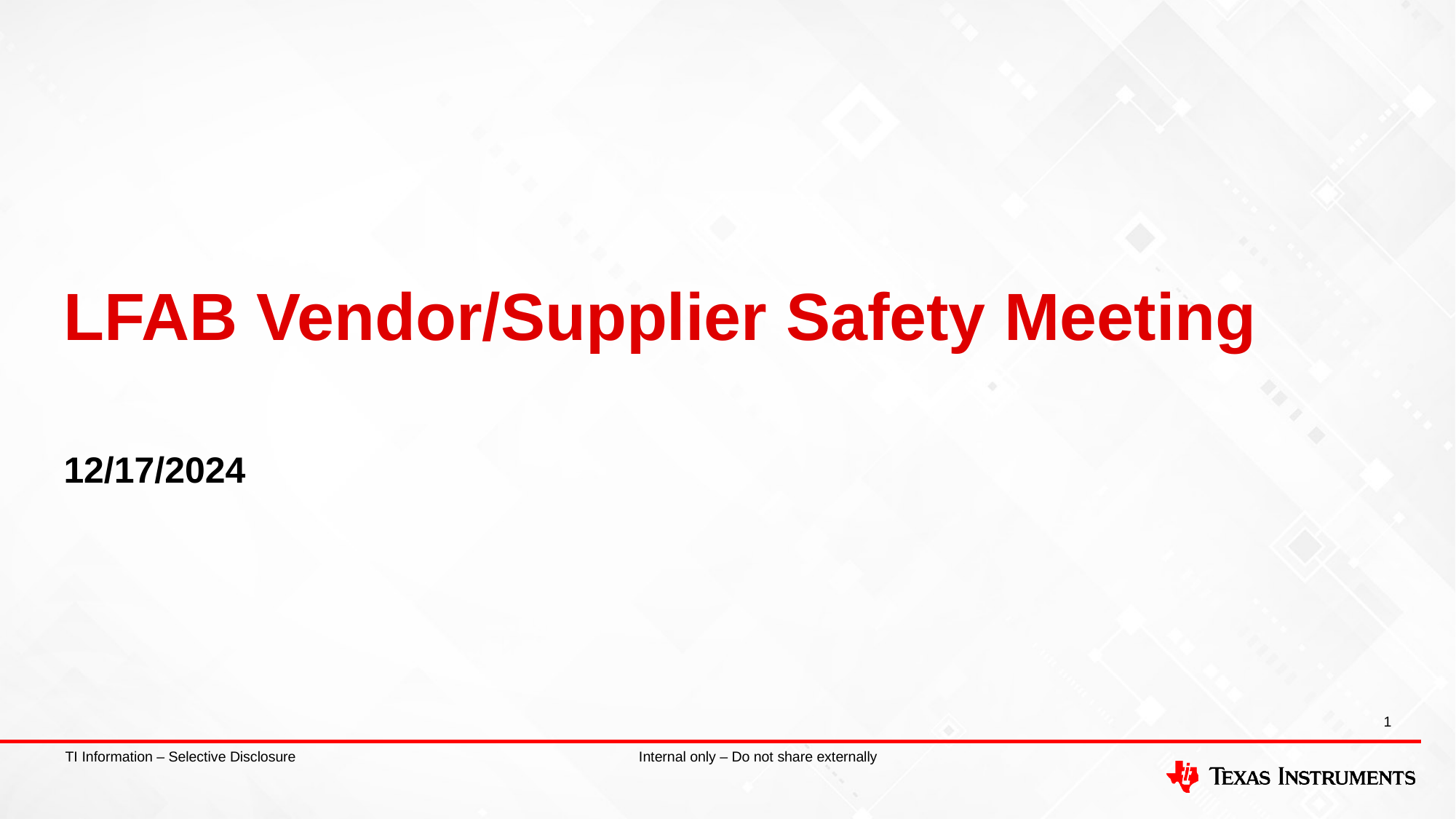

# LFAB Vendor/Supplier Safety Meeting
12/17/2024

1